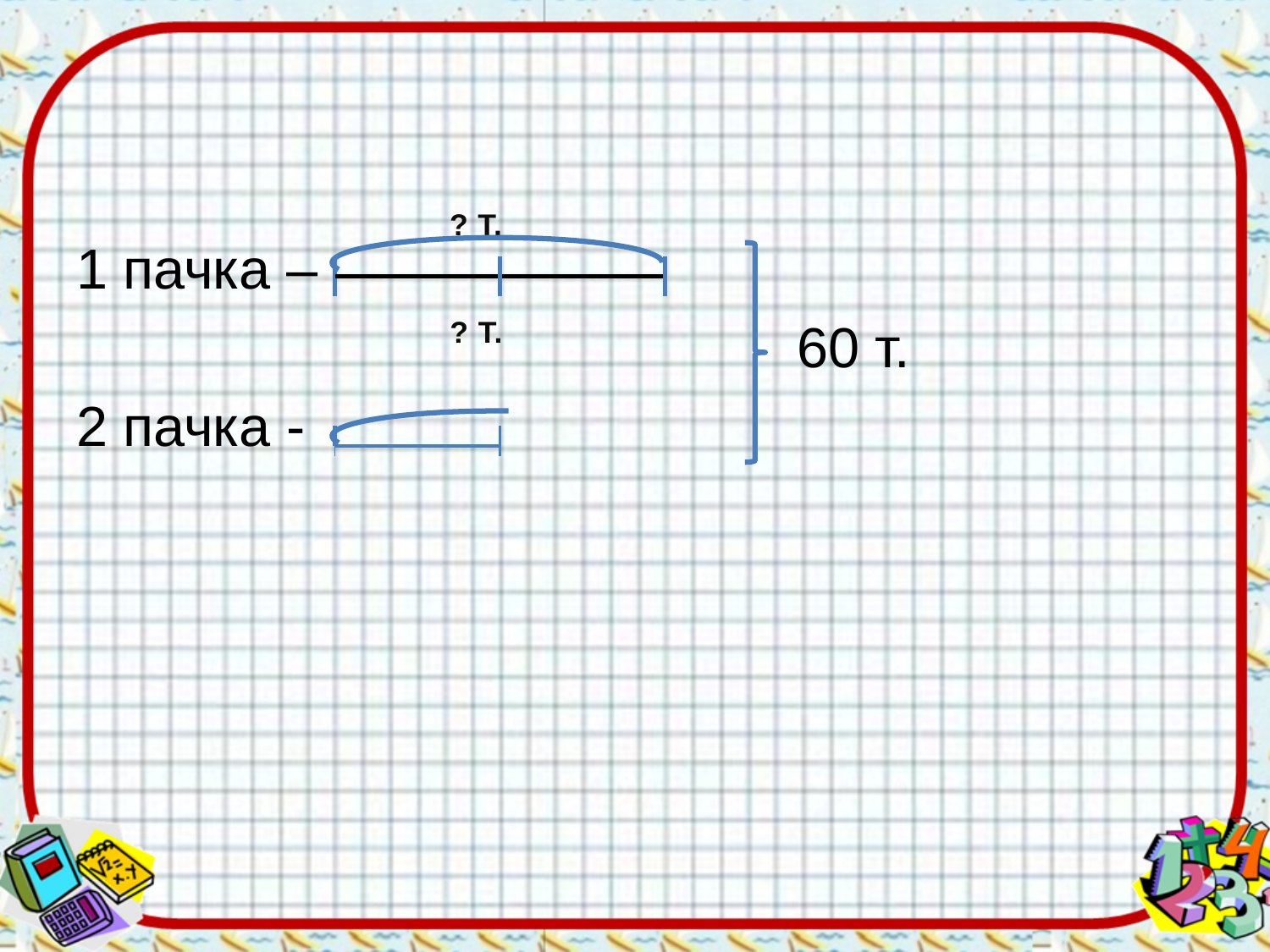

# ? Т. ? Т.
1 пачка –
                                              60 т.
2 пачка -